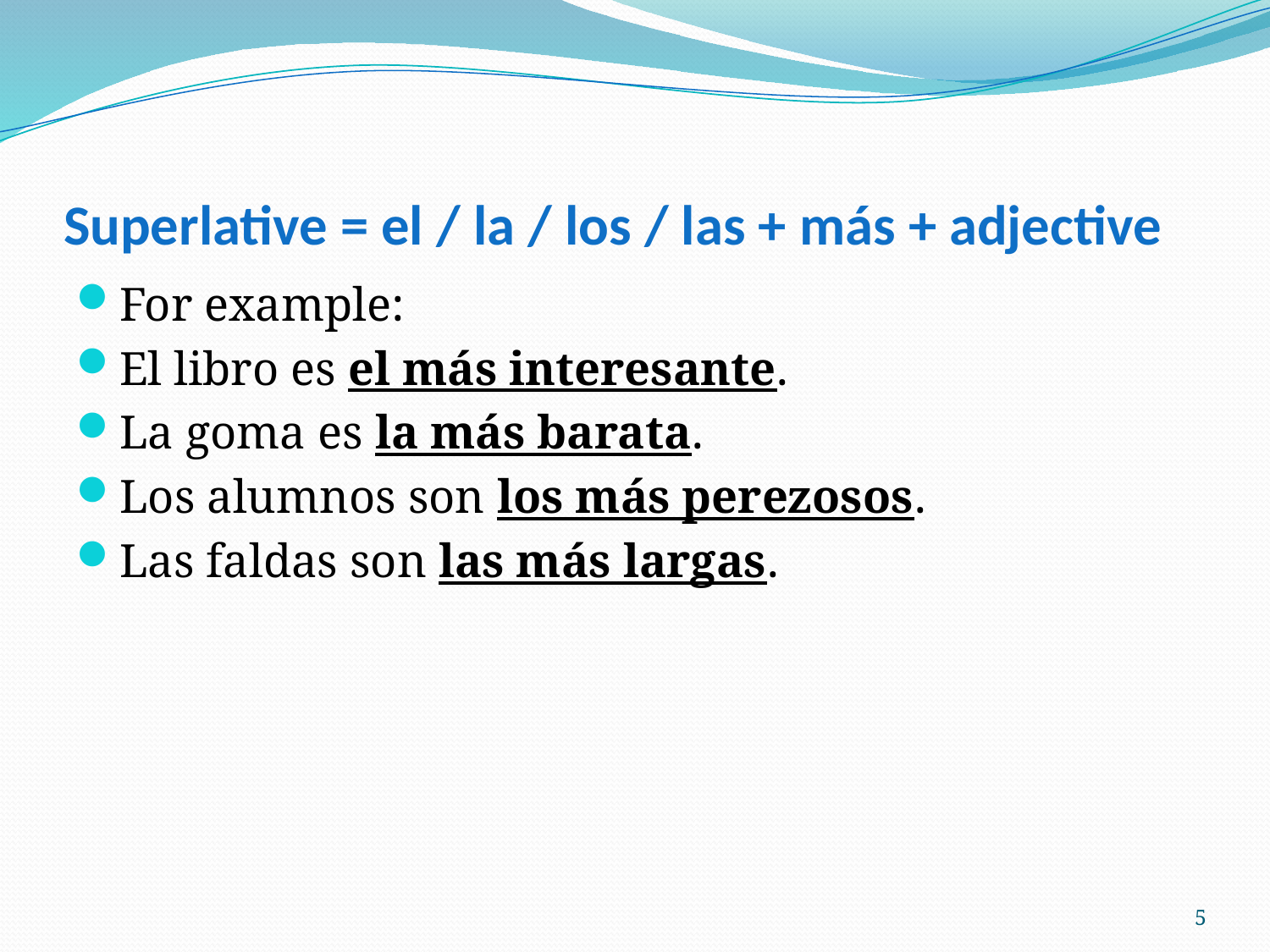

# Superlative = el / la / los / las + más + adjective
For example:
El libro es el más interesante.
La goma es la más barata.
Los alumnos son los más perezosos.
Las faldas son las más largas.

5